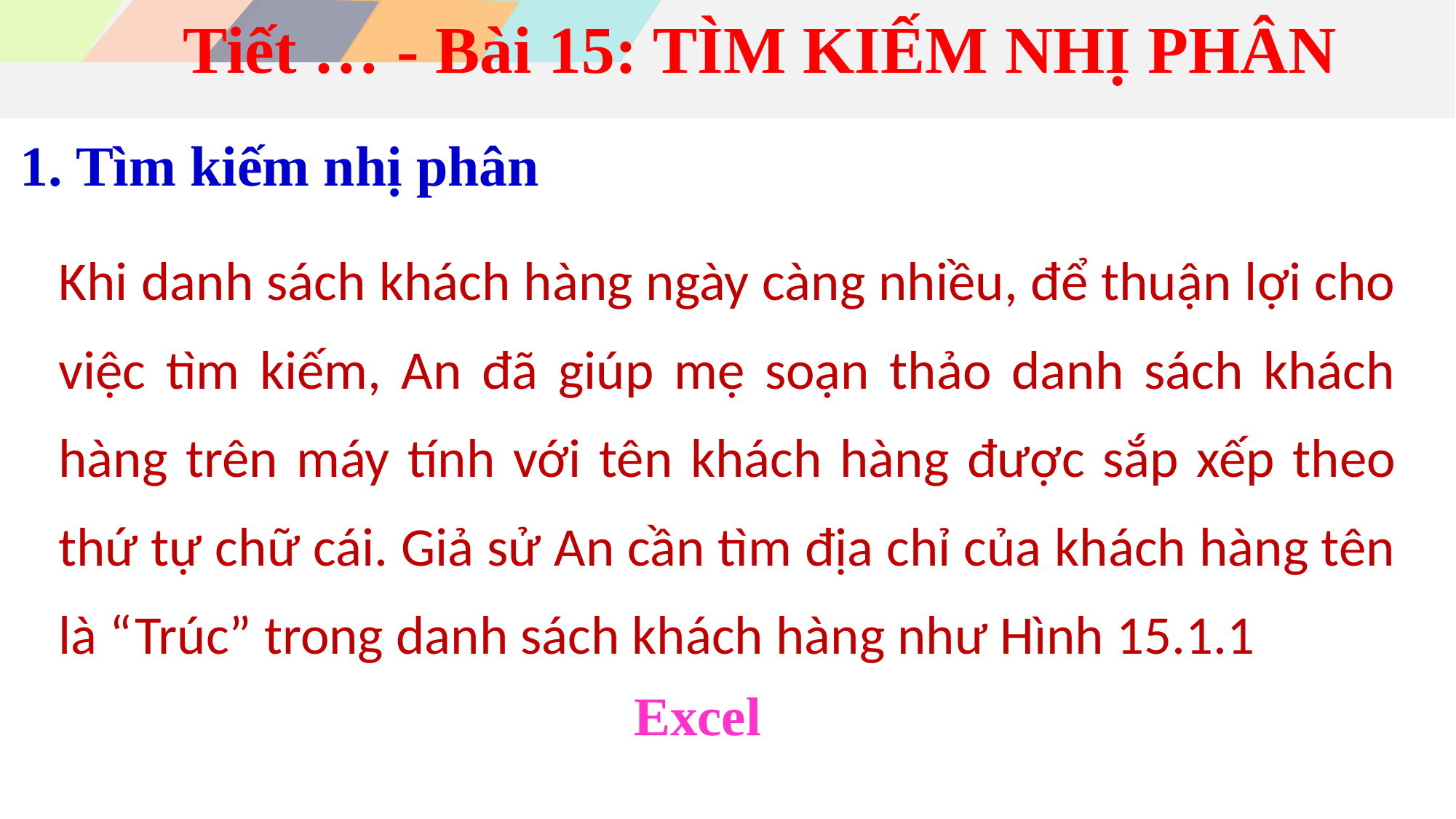

Tiết … - Bài 15: TÌM KIẾM NHỊ PHÂN
1. Tìm kiếm nhị phân
Khi danh sách khách hàng ngày càng nhiều, để thuận lợi cho việc tìm kiếm, An đã giúp mẹ soạn thảo danh sách khách hàng trên máy tính với tên khách hàng được sắp xếp theo thứ tự chữ cái. Giả sử An cần tìm địa chỉ của khách hàng tên là “Trúc” trong danh sách khách hàng như Hình 15.1.1
Excel